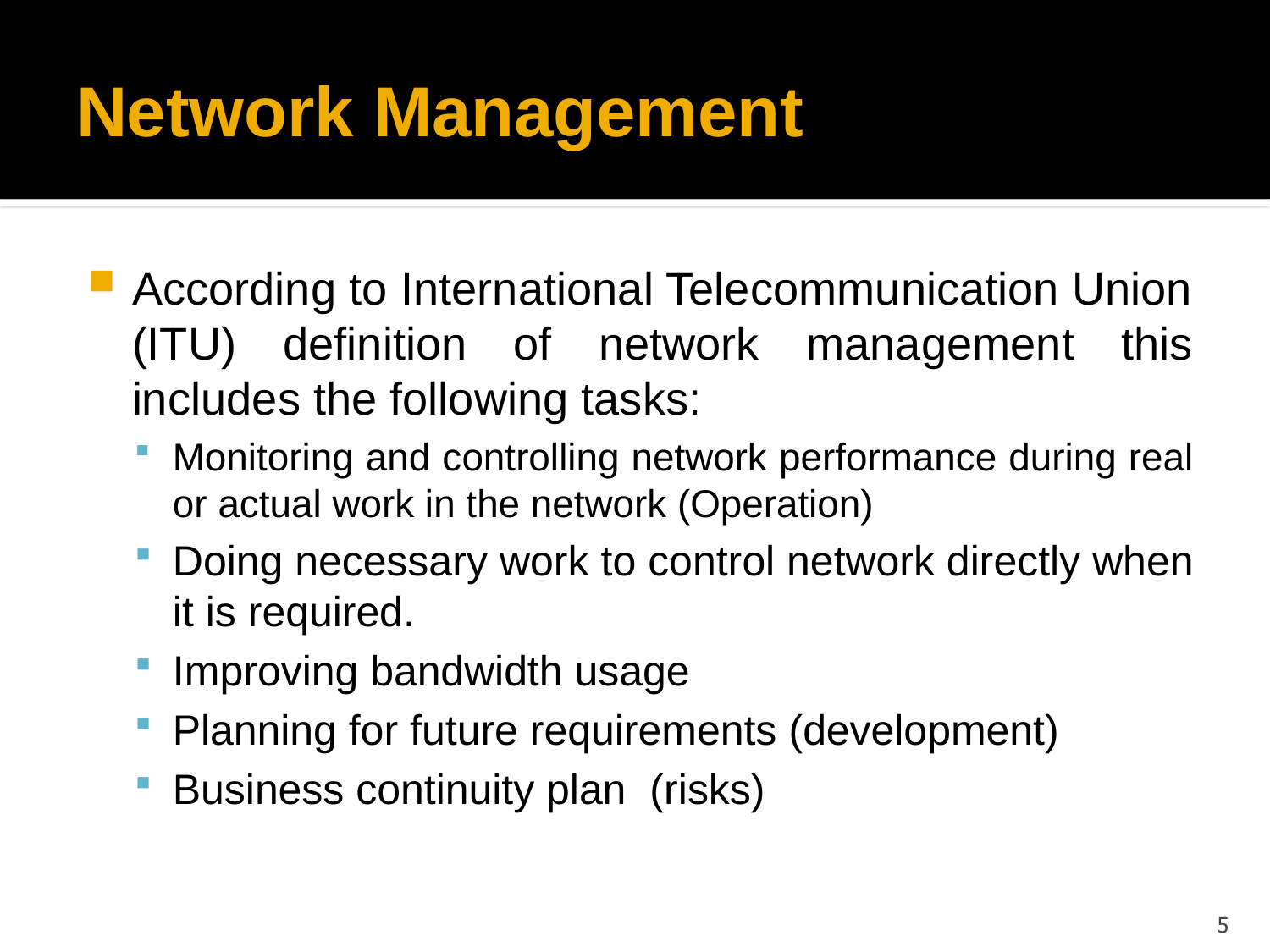

# Network Management
According to International Telecommunication Union (ITU) definition of network management this includes the following tasks:
Monitoring and controlling network performance during real or actual work in the network (Operation)
Doing necessary work to control network directly when it is required.
Improving bandwidth usage
Planning for future requirements (development)
Business continuity plan  (risks)
5